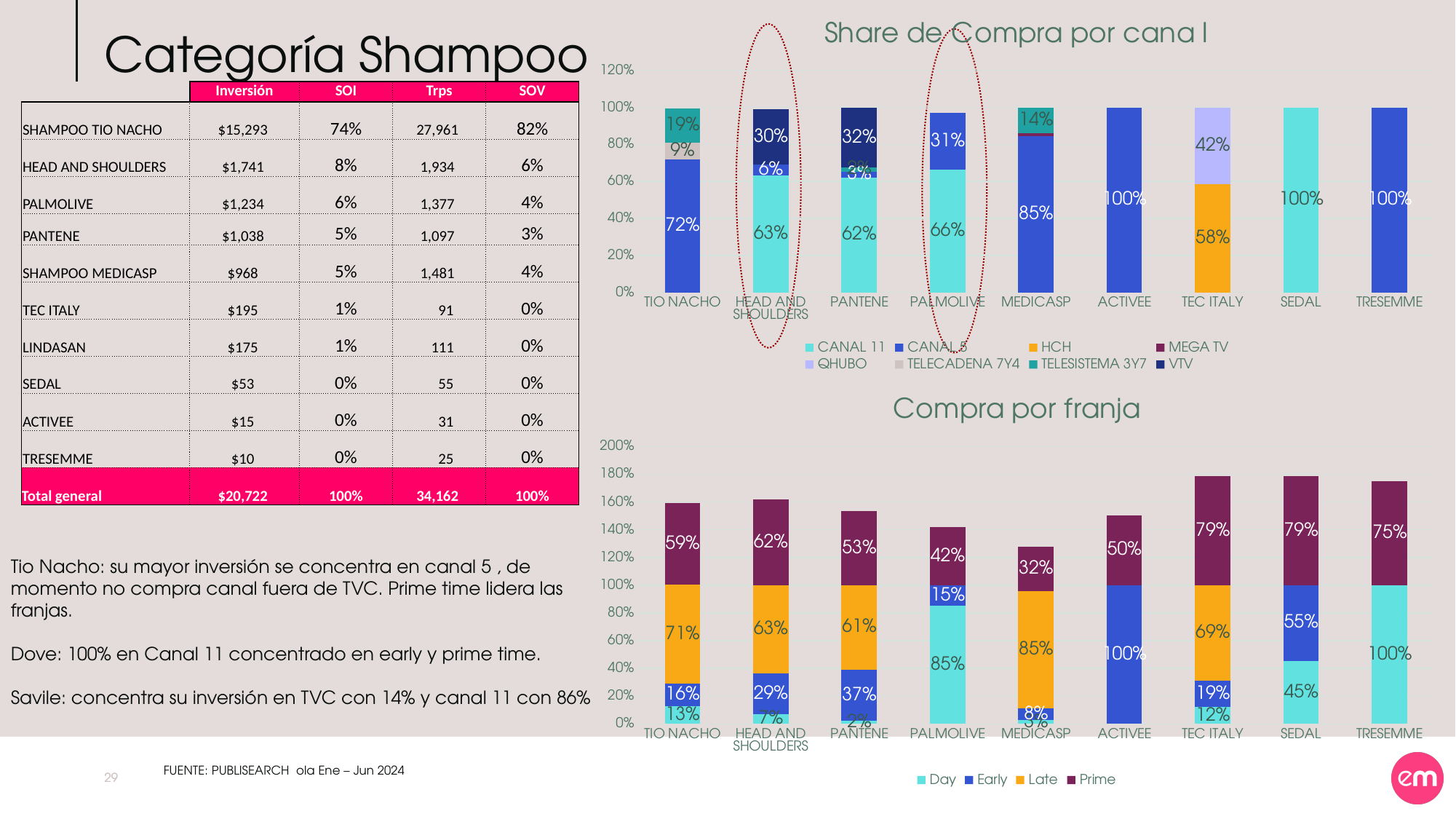

### Chart: Share de Compra por cana l

| Category | CANAL 11 | CANAL 5 | HCH | MEGA TV | QHUBO | TELECADENA 7Y4 | TELESISTEMA 3Y7 | VTV |
|---|---|---|---|---|---|---|---|---|
| TIO NACHO | None | 0.7189165902775938 | None | None | None | 0.09075372714566468 | 0.18670261448945835 | None |
| HEAD AND SHOULDERS | 0.632081463521546 | 0.06039199391771706 | None | None | None | None | None | 0.2962533574272638 |
| PANTENE | 0.6202553863282346 | 0.03281211945533393 | None | None | None | None | 0.022402404580985552 | 0.3241806789686815 |
| PALMOLIVE | 0.6646050956070857 | 0.30631061369292084 | None | None | None | None | None | None |
| MEDICASP | None | 0.8462674327432431 | None | 0.014521747610128703 | None | None | 0.13921081964662818 | None |
| ACTIVEE | None | 1.0 | None | None | None | None | None | None |
| TEC ITALY | None | None | 0.5831876840260952 | None | 0.41681231597390456 | None | None | None |
| SEDAL | 1.0 | None | None | None | None | None | None | None |
| TRESEMME | None | 1.0 | None | None | None | None | None | None |
# Categoría Shampoo
|  | Inversión | SOI | Trps | SOV |
| --- | --- | --- | --- | --- |
| SHAMPOO TIO NACHO | $15,293 | 74% | 27,961 | 82% |
| HEAD AND SHOULDERS | $1,741 | 8% | 1,934 | 6% |
| PALMOLIVE | $1,234 | 6% | 1,377 | 4% |
| PANTENE | $1,038 | 5% | 1,097 | 3% |
| SHAMPOO MEDICASP | $968 | 5% | 1,481 | 4% |
| TEC ITALY | $195 | 1% | 91 | 0% |
| LINDASAN | $175 | 1% | 111 | 0% |
| SEDAL | $53 | 0% | 55 | 0% |
| ACTIVEE | $15 | 0% | 31 | 0% |
| TRESEMME | $10 | 0% | 25 | 0% |
| Total general | $20,722 | 100% | 34,162 | 100% |

### Chart: Compra por franja

| Category | Day | Early | Late | Prime |
|---|---|---|---|---|
| TIO NACHO | 0.12935954527475912 | 0.16350099005870655 | 0.71 | 0.5906853710094326 |
| HEAD AND SHOULDERS | 0.07108053102067002 | 0.29475488139212164 | 0.633316886831105 | 0.6194029367119596 |
| PANTENE | 0.020712758988142167 | 0.37216237172030225 | 0.6055675060442438 | 0.5345807203557751 |
| PALMOLIVE | 0.8509182876804993 | 0.14908171231950076 | None | 0.4174932524425142 |
| MEDICASP | 0.025835874697984113 | 0.08465495749140428 | 0.8465706718336804 | 0.32165405045514794 |
| ACTIVEE | None | 1.0 | None | 0.5045863450063127 |
| TEC ITALY | 0.12081637595261457 | 0.19311529234367034 | 0.6860683317037151 | 0.7872426951480277 |
| SEDAL | 0.45454545454545453 | 0.5454545454545455 | None | 0.7861273273503481 |
| TRESEMME | 1.0 | None | None | 0.752179682298289 |
Tio Nacho: su mayor inversión se concentra en canal 5 , de momento no compra canal fuera de TVC. Prime time lidera las franjas.

Dove: 100% en Canal 11 concentrado en early y prime time.

Savile: concentra su inversión en TVC con 14% y canal 11 con 86%
FUENTE: PUBLISEARCH  ola Ene – Jun 2024

29
29